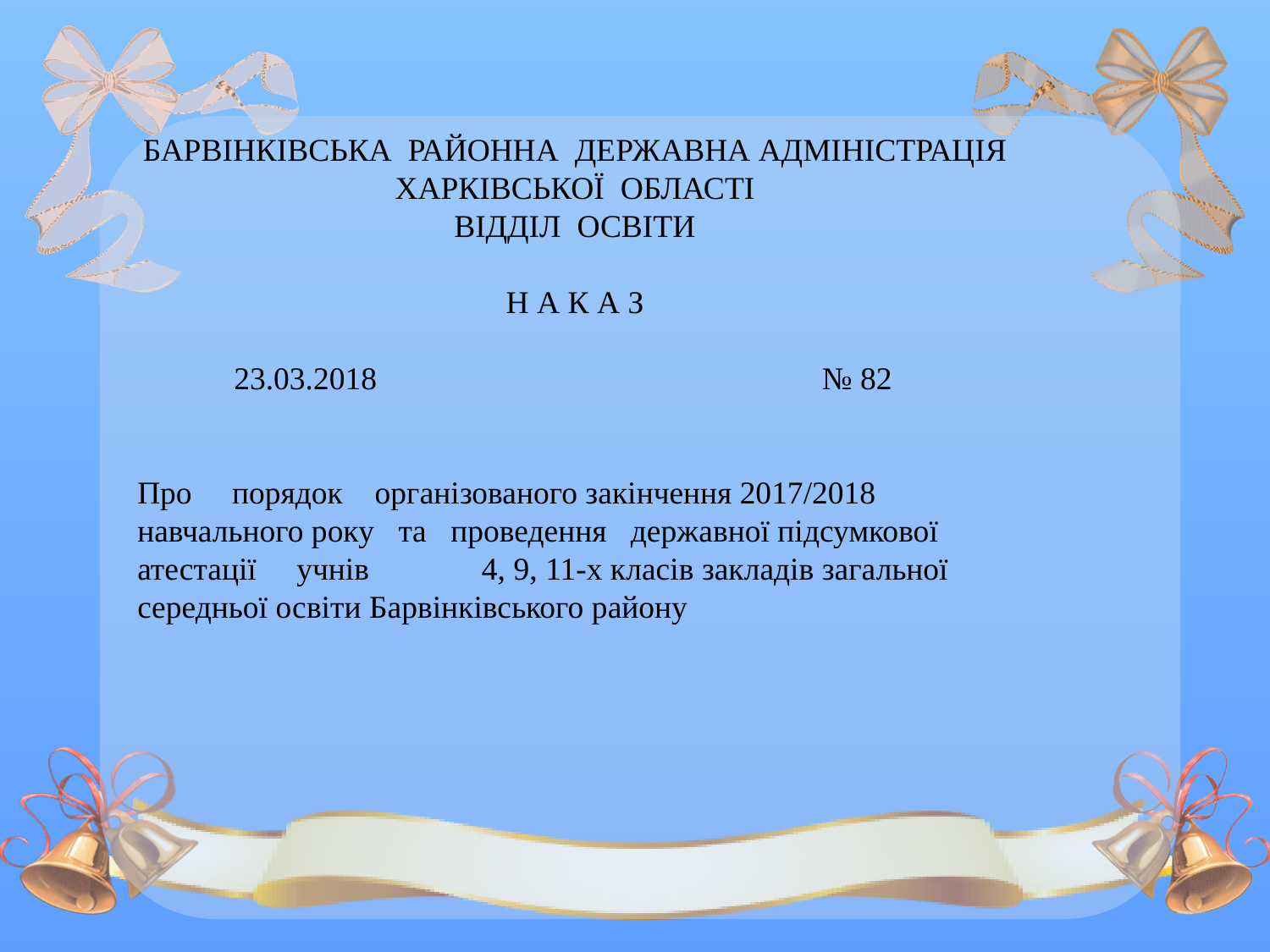

БАРВІНКІВСЬКА  РАЙОННА  ДЕРЖАВНА АДМІНІСТРАЦІЯ
ХАРКІВСЬКОЇ  ОБЛАСТІ
ВІДДІЛ  ОСВІТИ

Н А К А З

            23.03.2018			                      № 82

Про     порядок    організованого закінчення 2017/2018 навчального року   та   проведення   державної підсумкової   атестації     учнів              4, 9, 11-х класів закладів загальної середньої освіти Барвінківського району